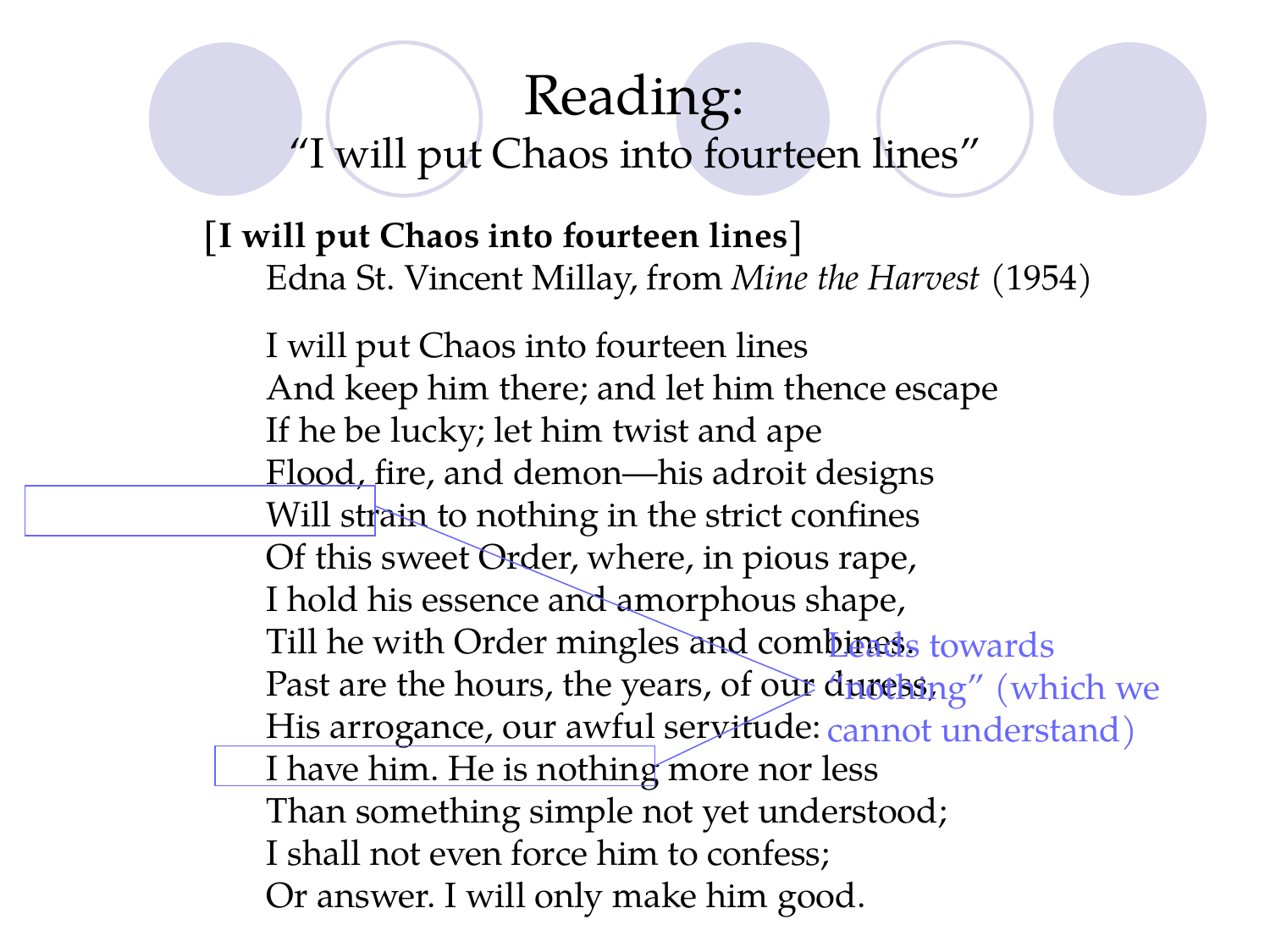

# Reading: “I will put Chaos into fourteen lines”
[I will put Chaos into fourteen lines]
Edna St. Vincent Millay, from Mine the Harvest (1954)

I will put Chaos into fourteen lines
And keep him there; and let him thence escape
If he be lucky; let him twist and ape
Flood, fire, and demon—his adroit designs
Will strain to nothing in the strict confines
Of this sweet Order, where, in pious rape,
I hold his essence and amorphous shape,
Till he with Order mingles and combines.
Past are the hours, the years, of our duress,
His arrogance, our awful servitude:
I have him. He is nothing more nor less
Than something simple not yet understood;
I shall not even force him to confess;
Or answer. I will only make him good.

Leads towards “nothing” (which we cannot understand)